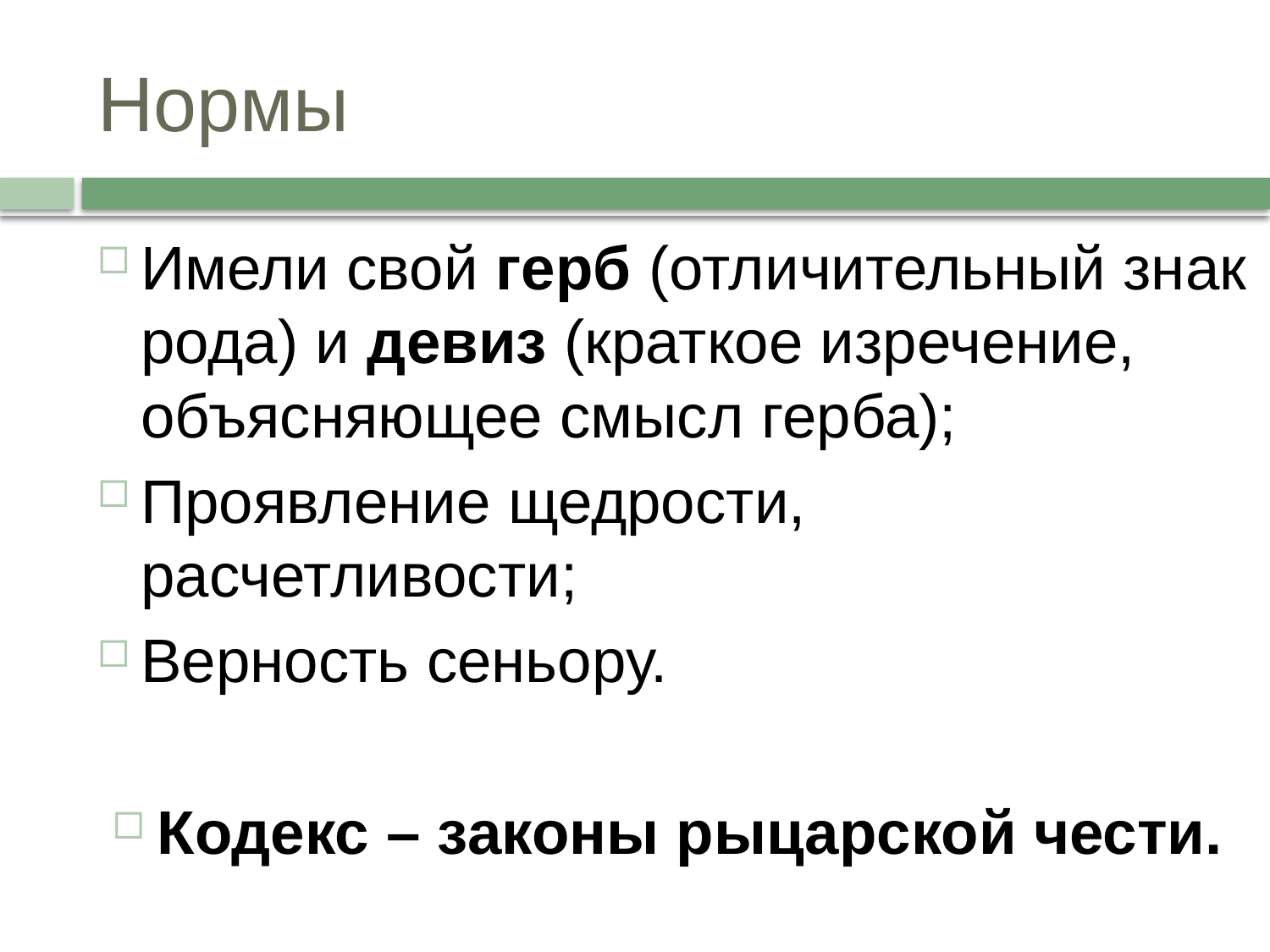

# Нормы
Имели свой герб (отличительный знак рода) и девиз (краткое изречение, объясняющее смысл герба);
Проявление щедрости, расчетливости;
Верность сеньору.

Кодекс – законы рыцарской чести.